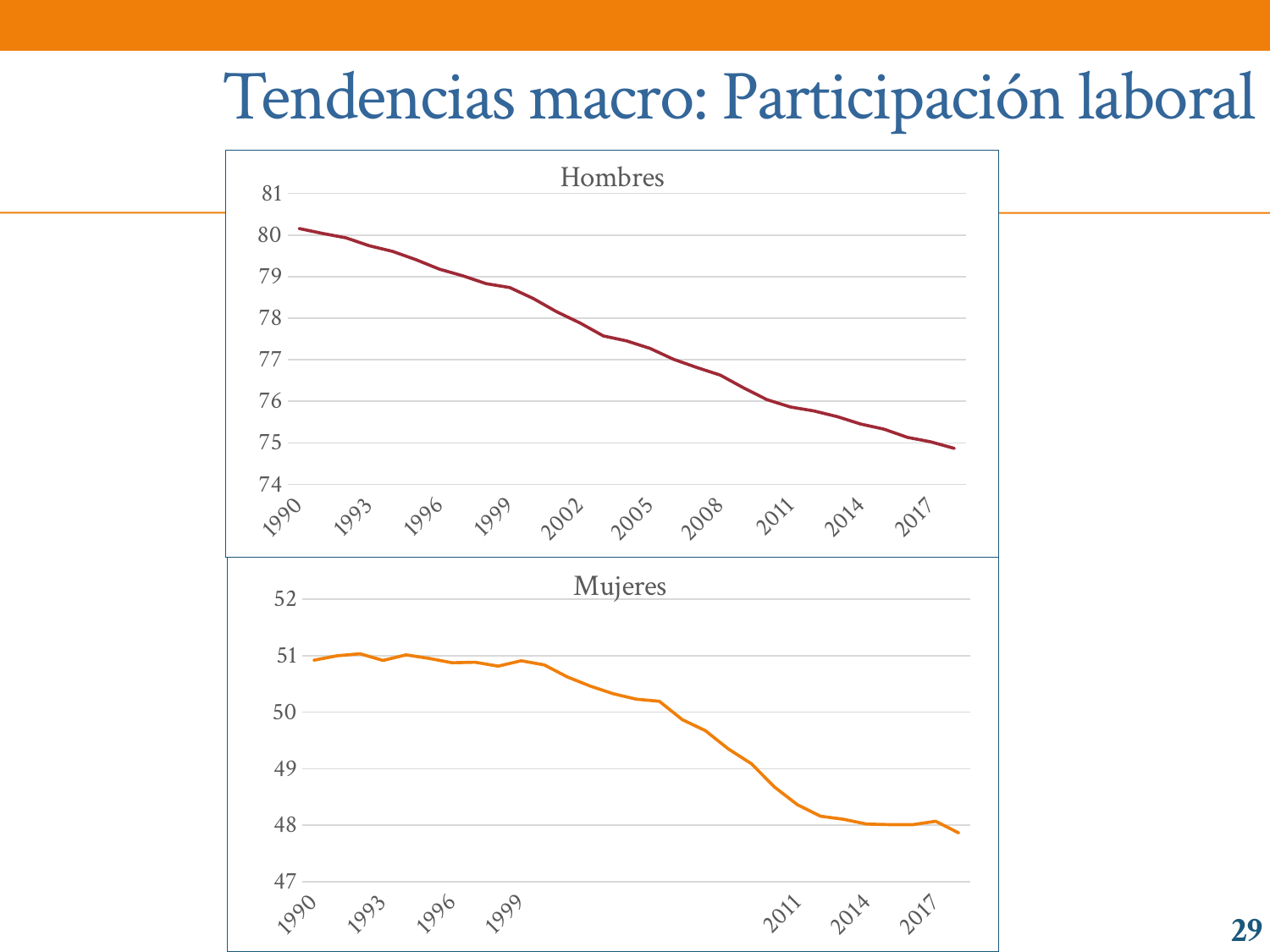

# Tendencias macro: Participación laboral

### Chart: Hombres

| Category | Hombres |
|---|---|
| 1990 | 80.15778931627554 |
| 1991 | 80.03966239759748 |
| 1992 | 79.93424435327363 |
| 1993 | 79.74279141367253 |
| 1994 | 79.6063154190074 |
| 1995 | 79.40555083171903 |
| 1996 | 79.17840749347316 |
| 1997 | 79.01825585484922 |
| 1998 | 78.83032614082937 |
| 1999 | 78.73791076948079 |
| 2000 | 78.47502388008975 |
| 2001 | 78.15652934414089 |
| 2002 | 77.88560086522205 |
| 2003 | 77.57302330063402 |
| 2004 | 77.45261885302413 |
| 2005 | 77.27269760103667 |
| 2006 | 77.01005823818153 |
| 2007 | 76.81224192259857 |
| 2008 | 76.62962201597065 |
| 2009 | 76.32120471757683 |
| 2010 | 76.03758527366101 |
| 2011 | 75.86168536678836 |
| 2012 | 75.767250804018 |
| 2013 | 75.63046954808124 |
| 2014 | 75.45230112176698 |
| 2015 | 75.32868339771242 |
| 2016 | 75.13152128067227 |
| 2017 | 75.0226783585193 |
| 2018 | 74.86644643178565 |

### Chart: Mujeres

| Category | Mujeres |
|---|---|
| 1990 | 50.92015750751352 |
| 1991 | 50.99798782944601 |
| 1992 | 51.03468392066803 |
| 1993 | 50.915609756444546 |
| 1994 | 51.014589316324916 |
| 1995 | 50.95170685606764 |
| 1996 | 50.8747656538452 |
| 1997 | 50.88389322994077 |
| 1998 | 50.81542402764421 |
| 1999 | 50.91017923959256 |
| 2000 | 50.83745216244717 |
| 2001 | 50.62446971394721 |
| 2002 | 50.462216947641906 |
| 2003 | 50.32670937630649 |
| 2004 | 50.230319044559955 |
| 2005 | 50.192960591172906 |
| 2006 | 49.86770671747846 |
| 2007 | 49.67281929317017 |
| 2008 | 49.34922107132126 |
| 2009 | 49.08655265782671 |
| 2010 | 48.67403426091762 |
| 2011 | 48.35996915571834 |
| 2012 | 48.15763999575605 |
| 2013 | 48.10353560039841 |
| 2014 | 48.018530121827546 |
| 2015 | 48.00920557928713 |
| 2016 | 48.00789054751297 |
| 2017 | 48.06843614440581 |
| 2018 | 47.86172097224332 |
29